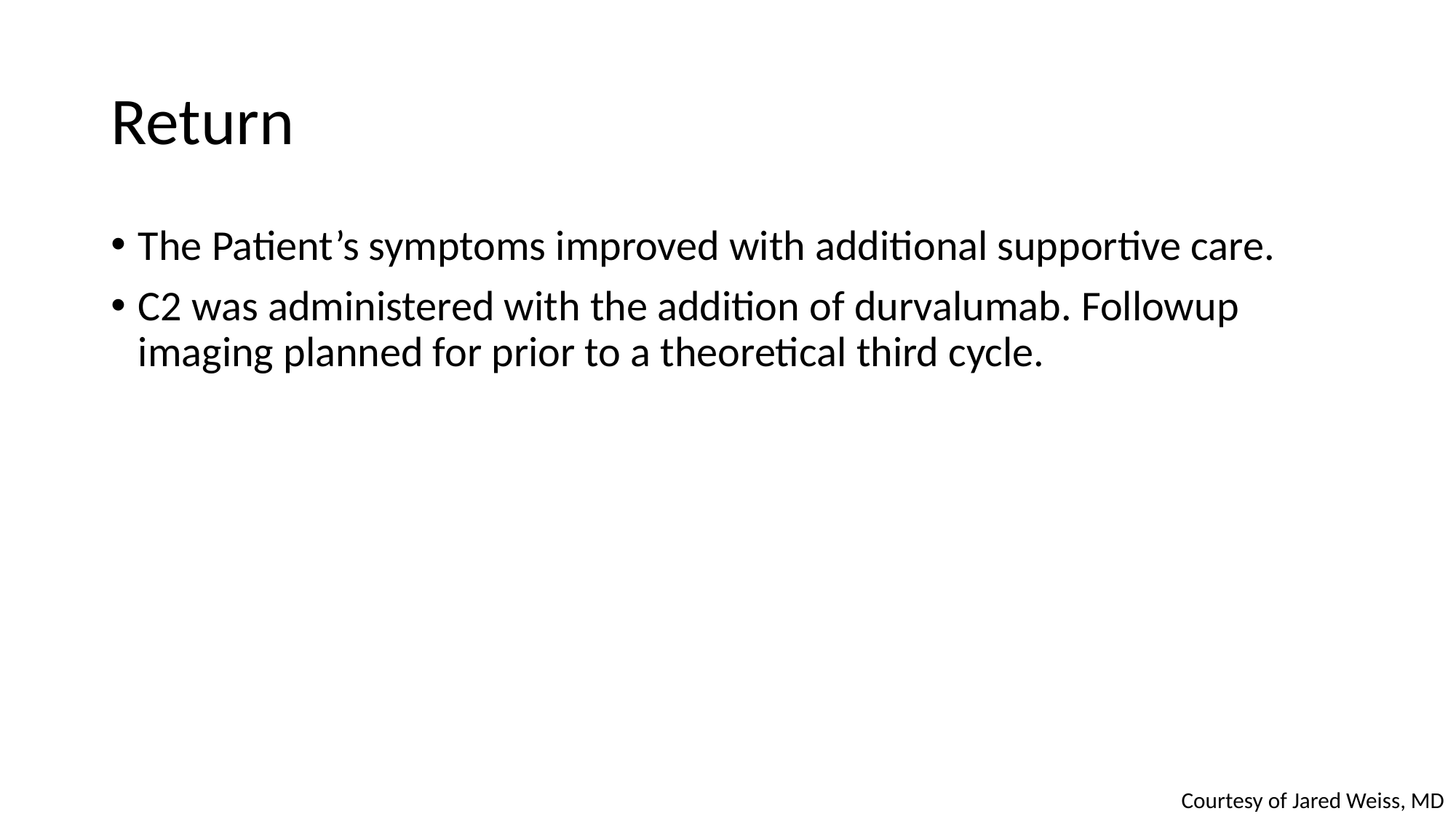

# Return
The Patient’s symptoms improved with additional supportive care.
C2 was administered with the addition of durvalumab. Followup imaging planned for prior to a theoretical third cycle.
Courtesy of Jared Weiss, MD